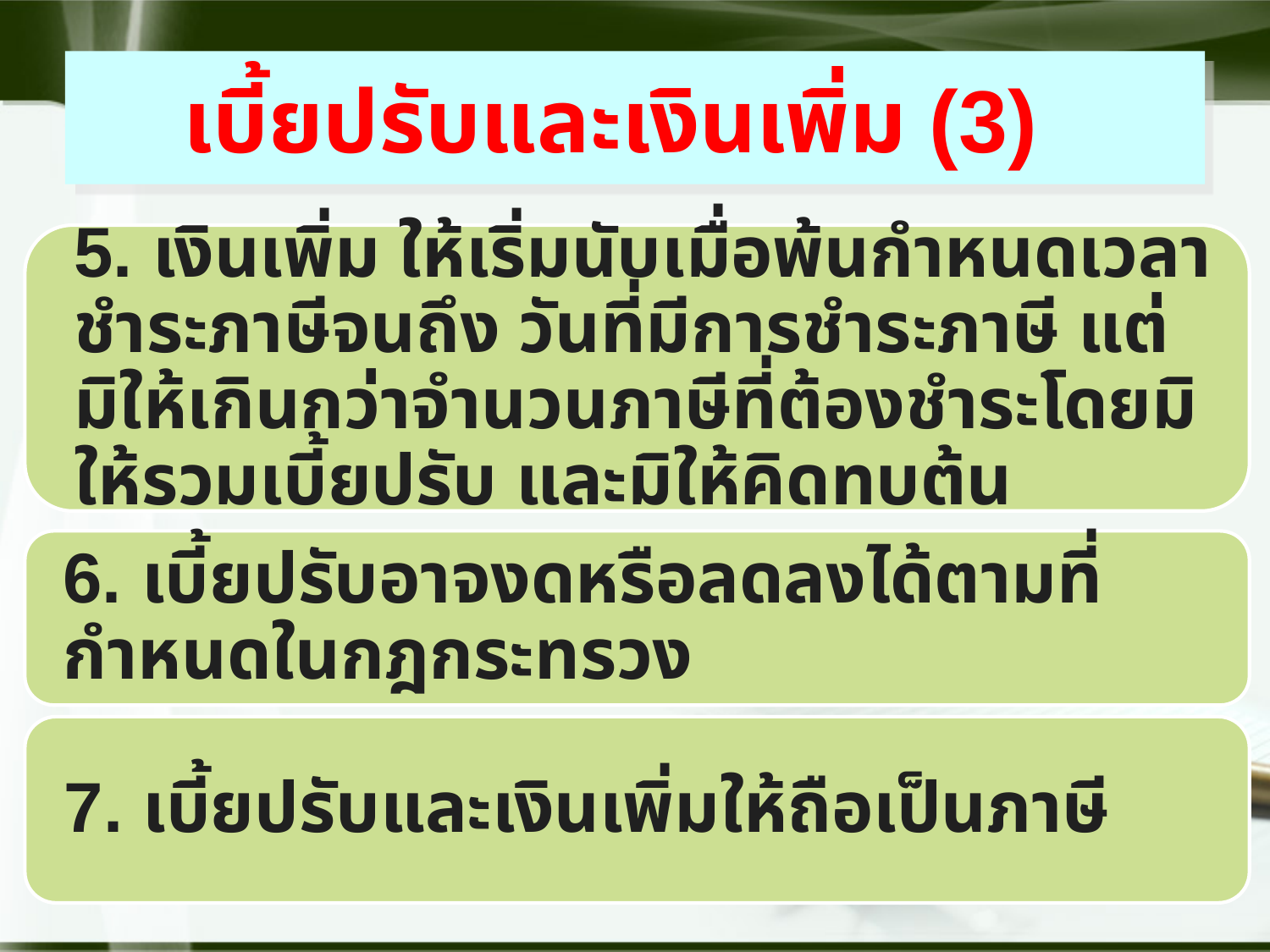

# เบี้ยปรับและเงินเพิ่ม (3)
5. เงินเพิ่ม ให้เริ่มนับเมื่อพ้นกำหนดเวลาชำระภาษีจนถึง วันที่มีการชำระภาษี แต่มิให้เกินกว่าจำนวนภาษีที่ต้องชำระโดยมิให้รวมเบี้ยปรับ และมิให้คิดทบต้น
6. เบี้ยปรับอาจงดหรือลดลงได้ตามที่กำหนดในกฎกระทรวง
7. เบี้ยปรับและเงินเพิ่มให้ถือเป็นภาษี